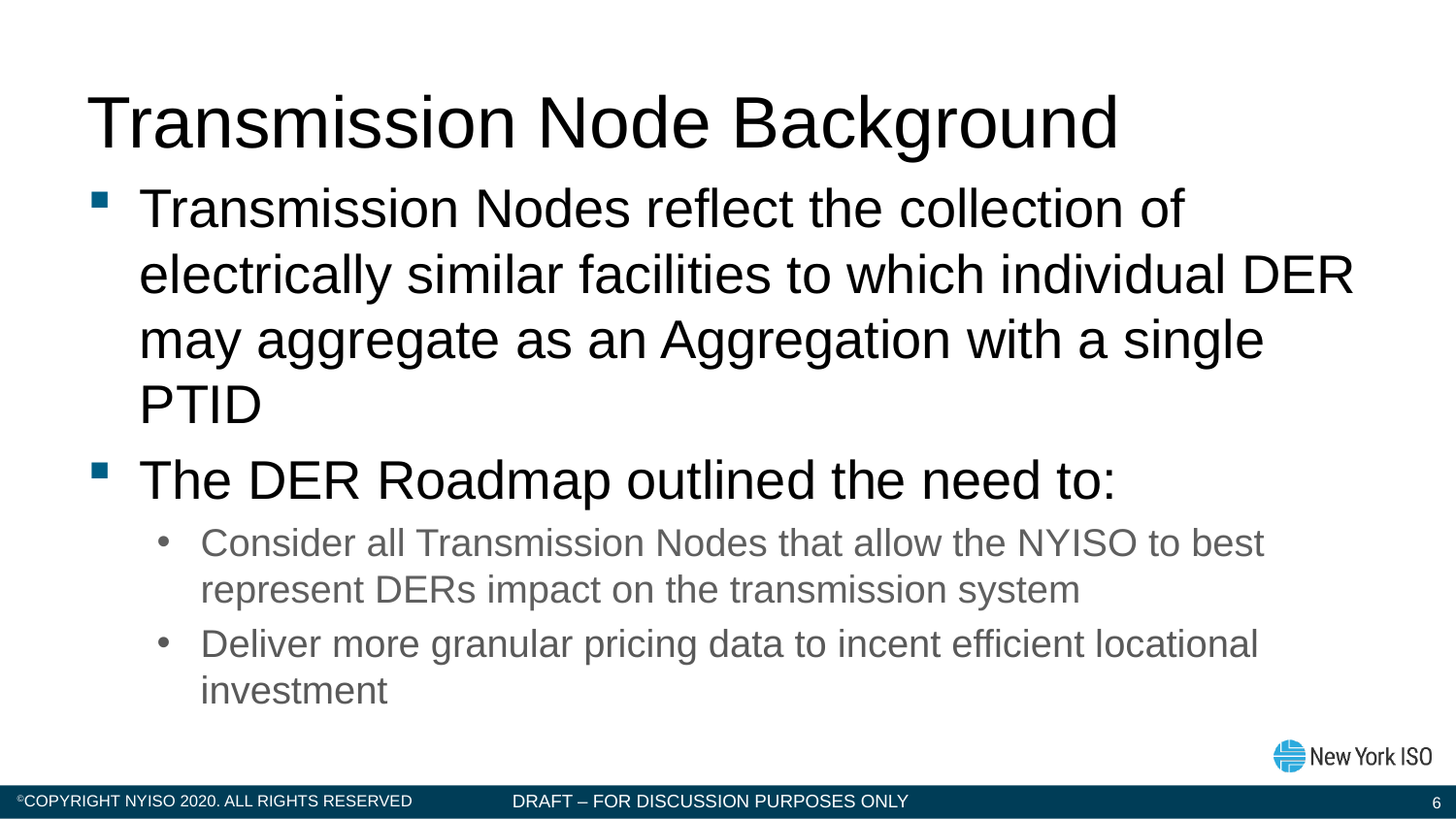

# Transmission Node Background
Transmission Nodes reflect the collection of electrically similar facilities to which individual DER may aggregate as an Aggregation with a single PTID
The DER Roadmap outlined the need to:
Consider all Transmission Nodes that allow the NYISO to best represent DERs impact on the transmission system
Deliver more granular pricing data to incent efficient locational investment